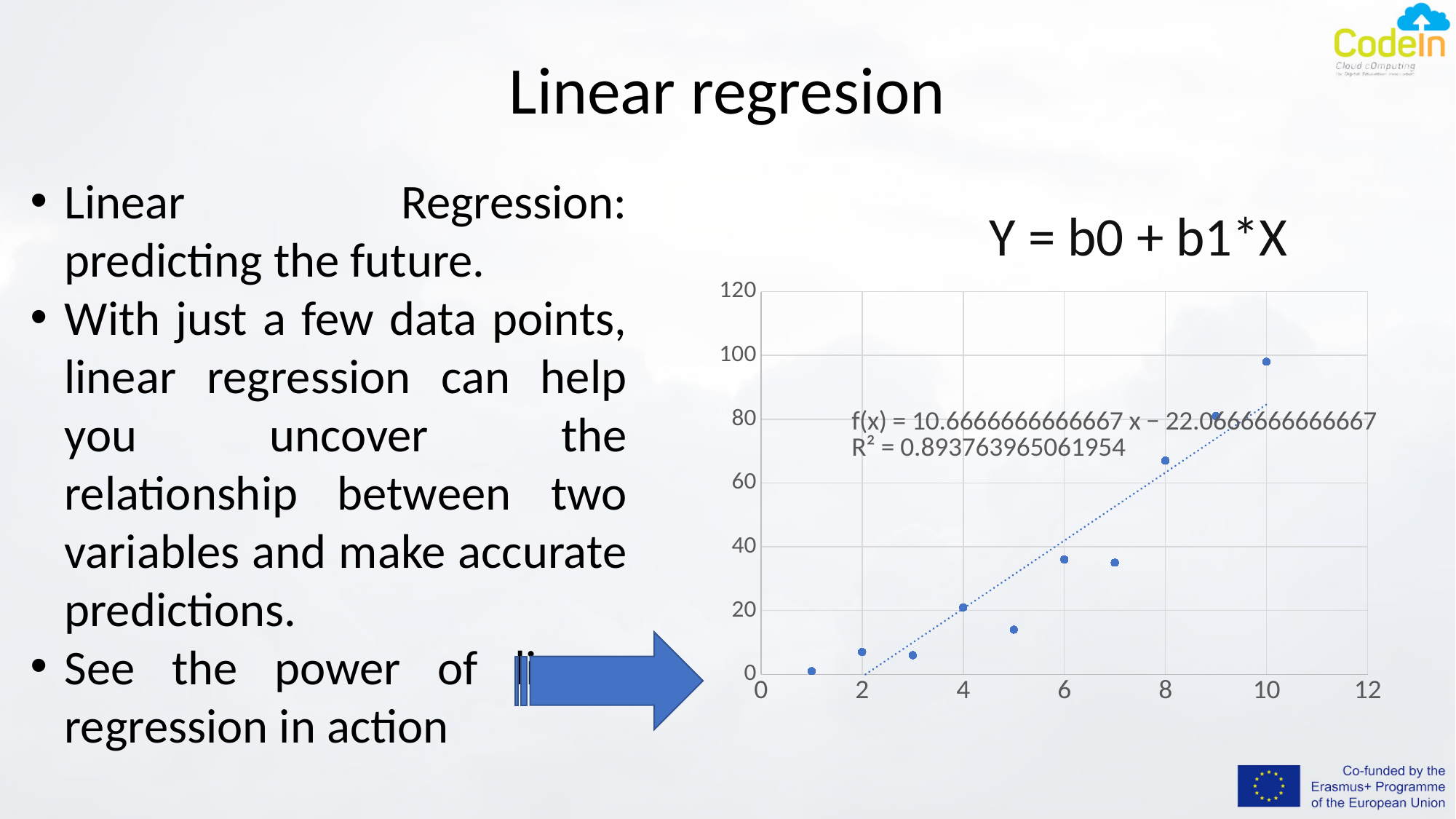

# Linear regresion
Linear Regression: predicting the future.
With just a few data points, linear regression can help you uncover the relationship between two variables and make accurate predictions.
See the power of linear regression in action
Y = b0 + b1*X

### Chart

| Category | Y |
|---|---|